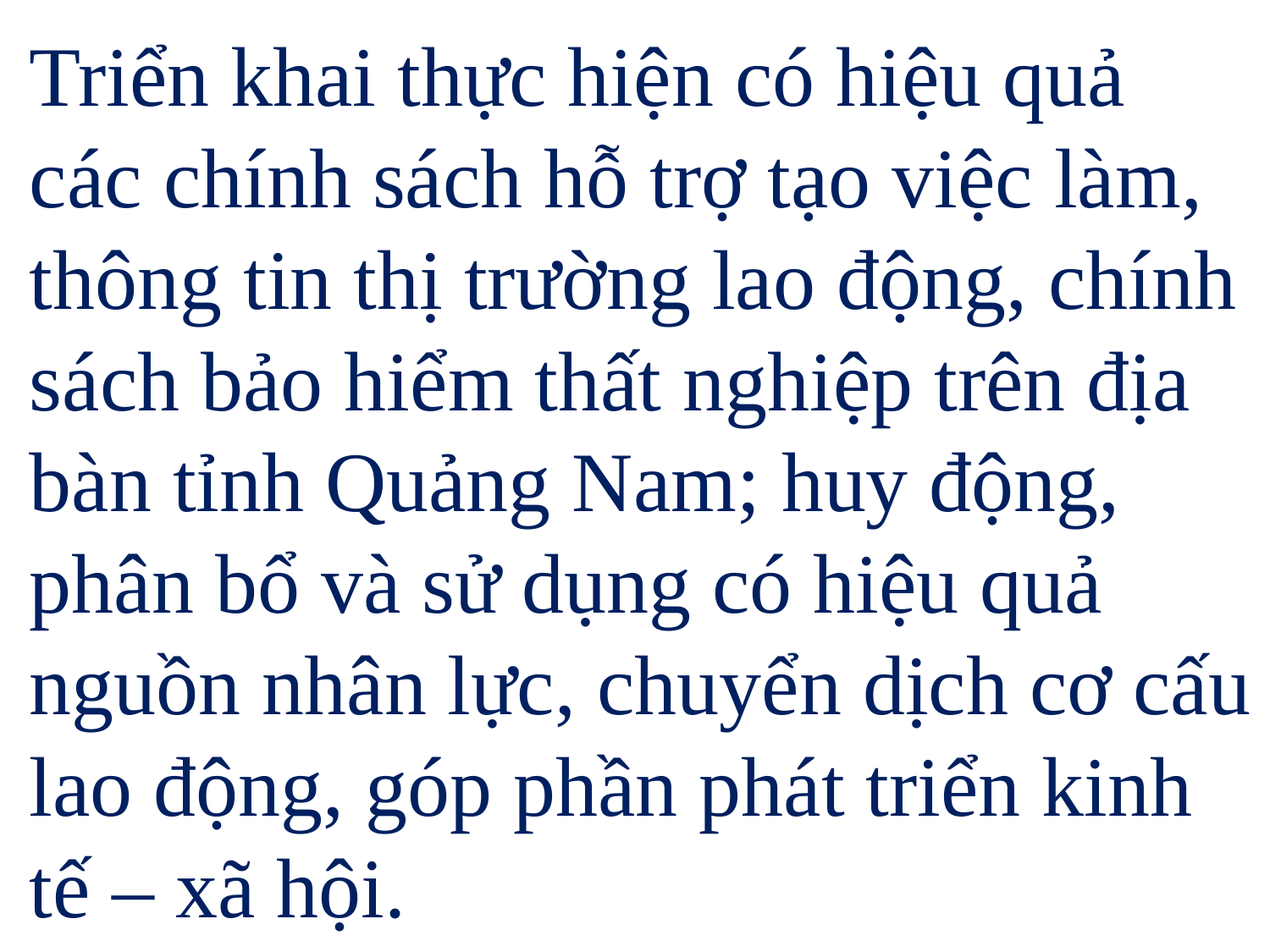

Triển khai thực hiện có hiệu quả các chính sách hỗ trợ tạo việc làm, thông tin thị trường lao động, chính sách bảo hiểm thất nghiệp trên địa bàn tỉnh Quảng Nam; huy động, phân bổ và sử dụng có hiệu quả nguồn nhân lực, chuyển dịch cơ cấu lao động, góp phần phát triển kinh tế – xã hội.